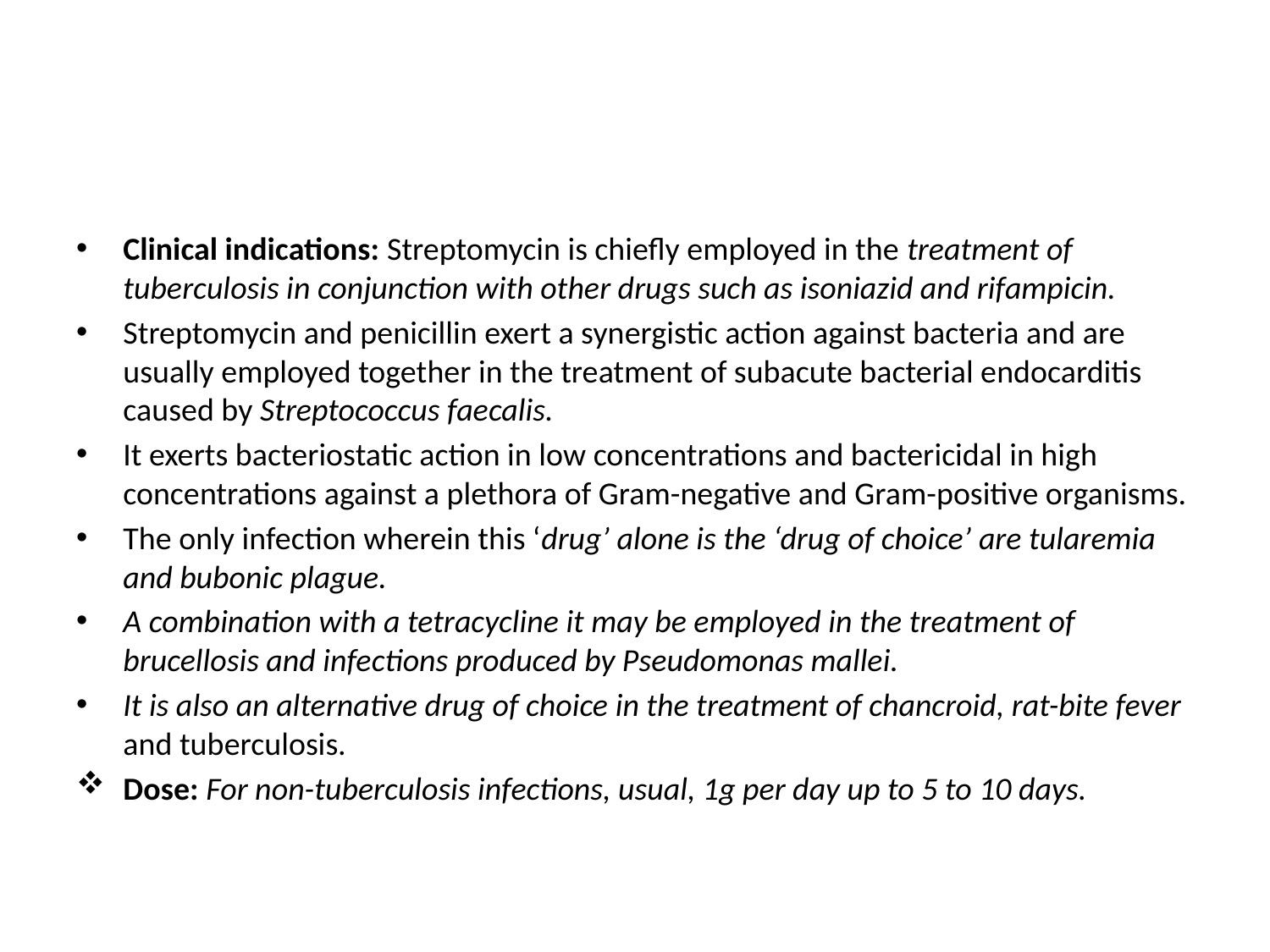

#
Clinical indications: Streptomycin is chiefly employed in the treatment of tuberculosis in conjunction with other drugs such as isoniazid and rifampicin.
Streptomycin and penicillin exert a synergistic action against bacteria and are usually employed together in the treatment of subacute bacterial endocarditis caused by Streptococcus faecalis.
It exerts bacteriostatic action in low concentrations and bactericidal in high concentrations against a plethora of Gram-negative and Gram-positive organisms.
The only infection wherein this ‘drug’ alone is the ‘drug of choice’ are tularemia and bubonic plague.
A combination with a tetracycline it may be employed in the treatment of brucellosis and infections produced by Pseudomonas mallei.
It is also an alternative drug of choice in the treatment of chancroid, rat-bite fever and tuberculosis.
Dose: For non-tuberculosis infections, usual, 1g per day up to 5 to 10 days.